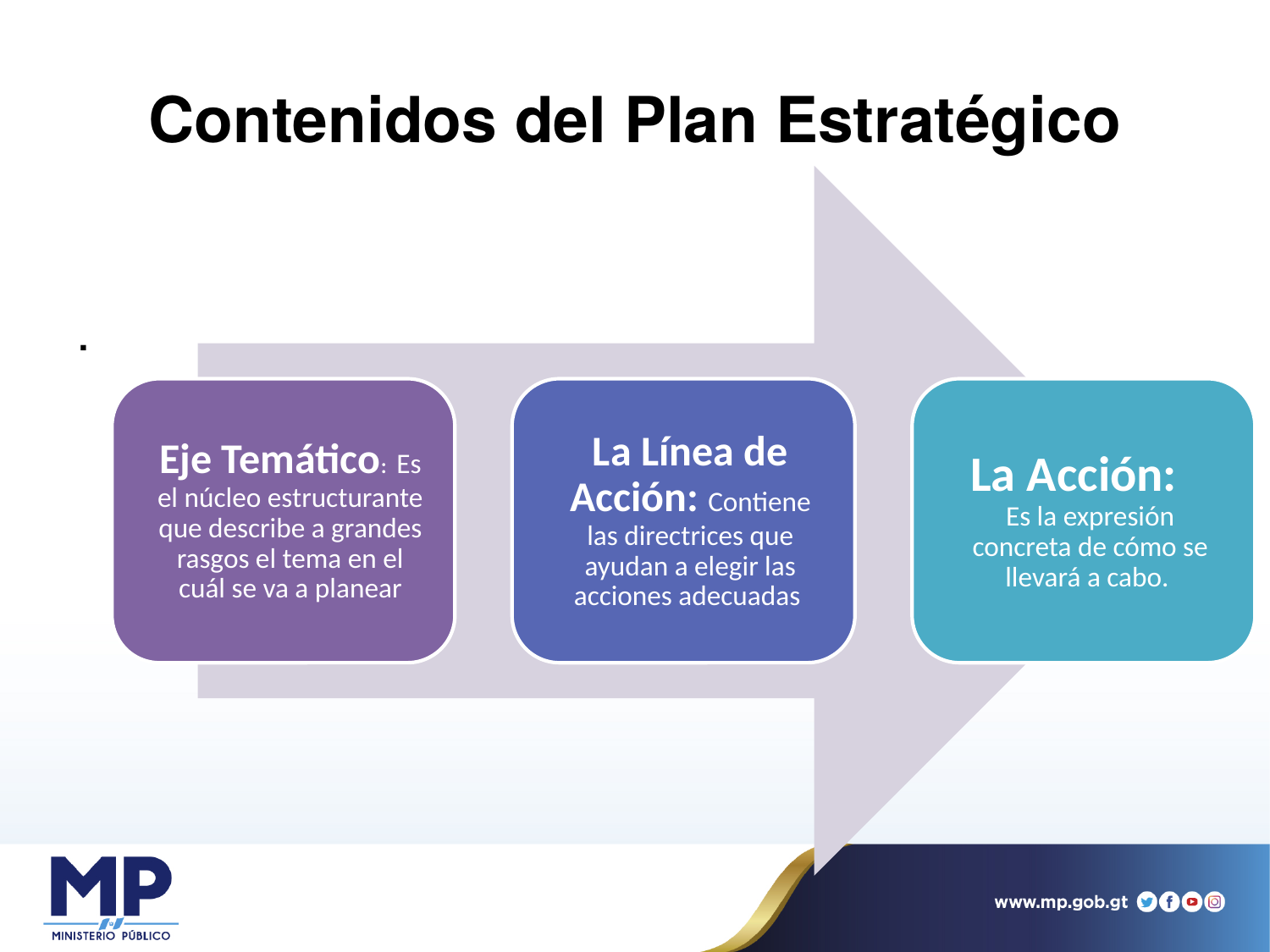

# Contenidos del Plan Estratégico
Eje Temático:  Es el núcleo estructurante que describe a grandes rasgos el tema en el cuál se va a planear
La Línea de Acción: Contiene las directrices que ayudan a elegir las acciones adecuadas
La Acción:    Es la expresión concreta de cómo se llevará a cabo.

.